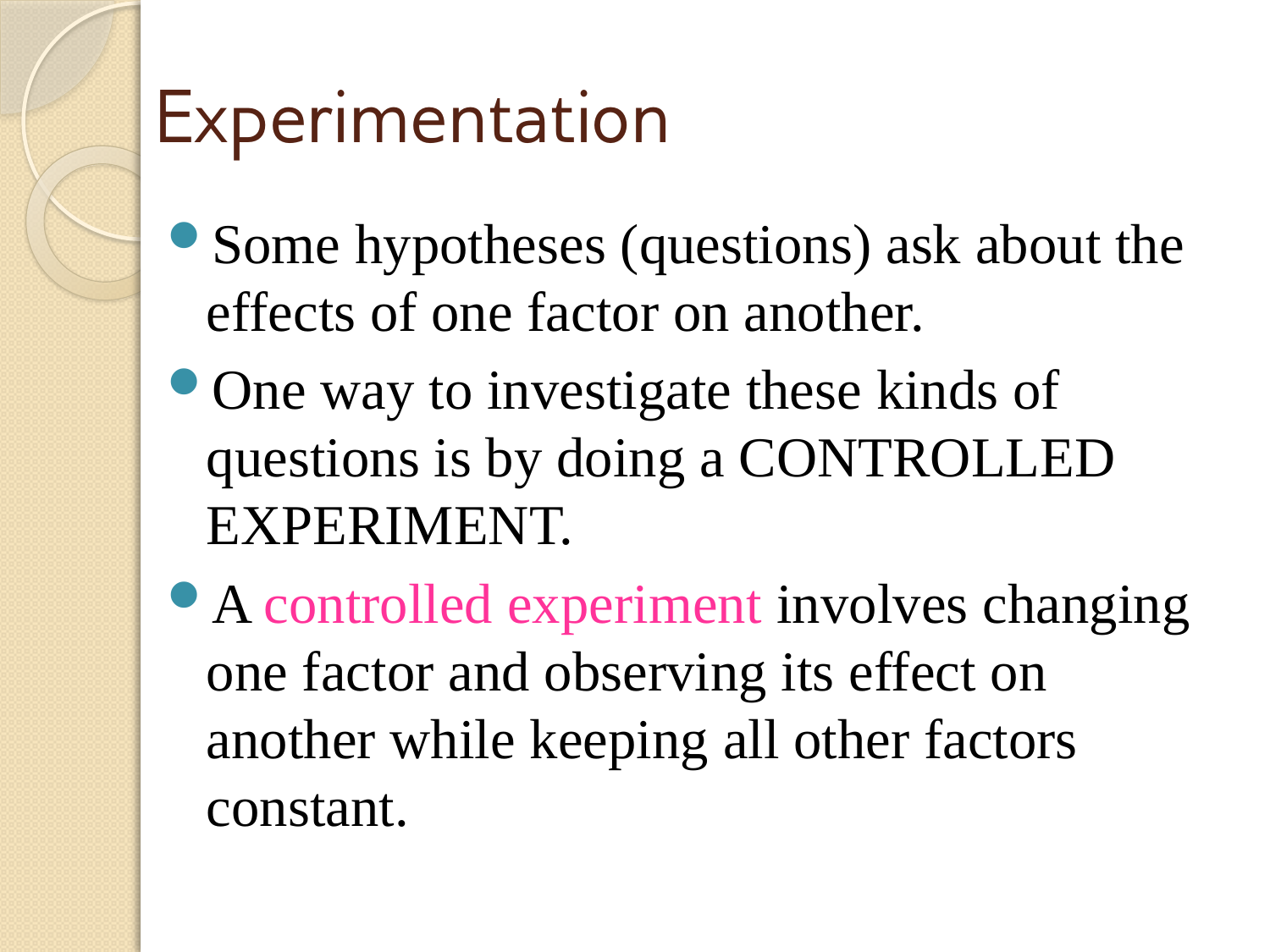

# Experimentation
Some hypotheses (questions) ask about the effects of one factor on another.
One way to investigate these kinds of questions is by doing a CONTROLLED EXPERIMENT.
A controlled experiment involves changing one factor and observing its effect on another while keeping all other factors constant.